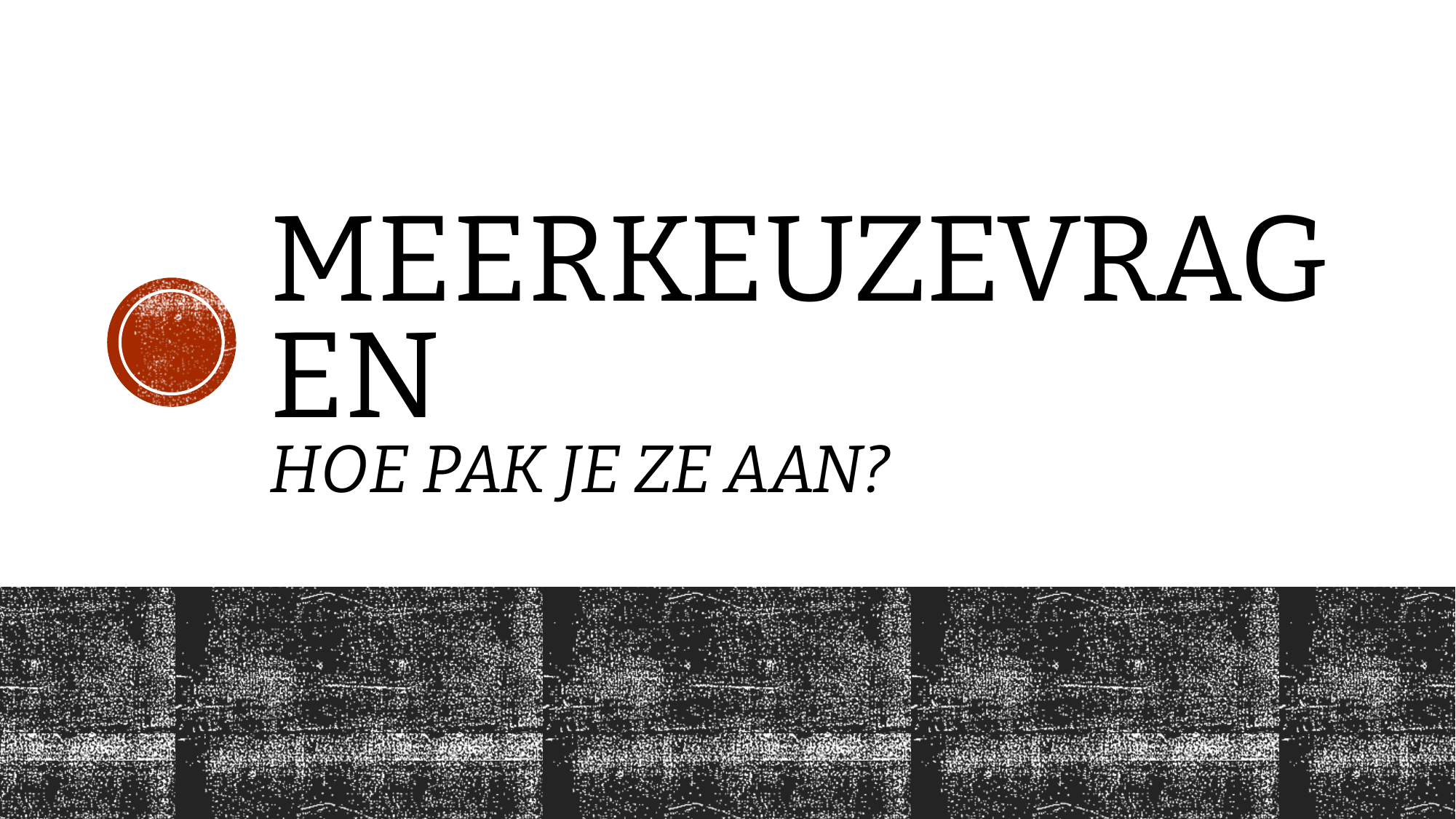

# Meerkeuzevragen hoe pak je ze aan?